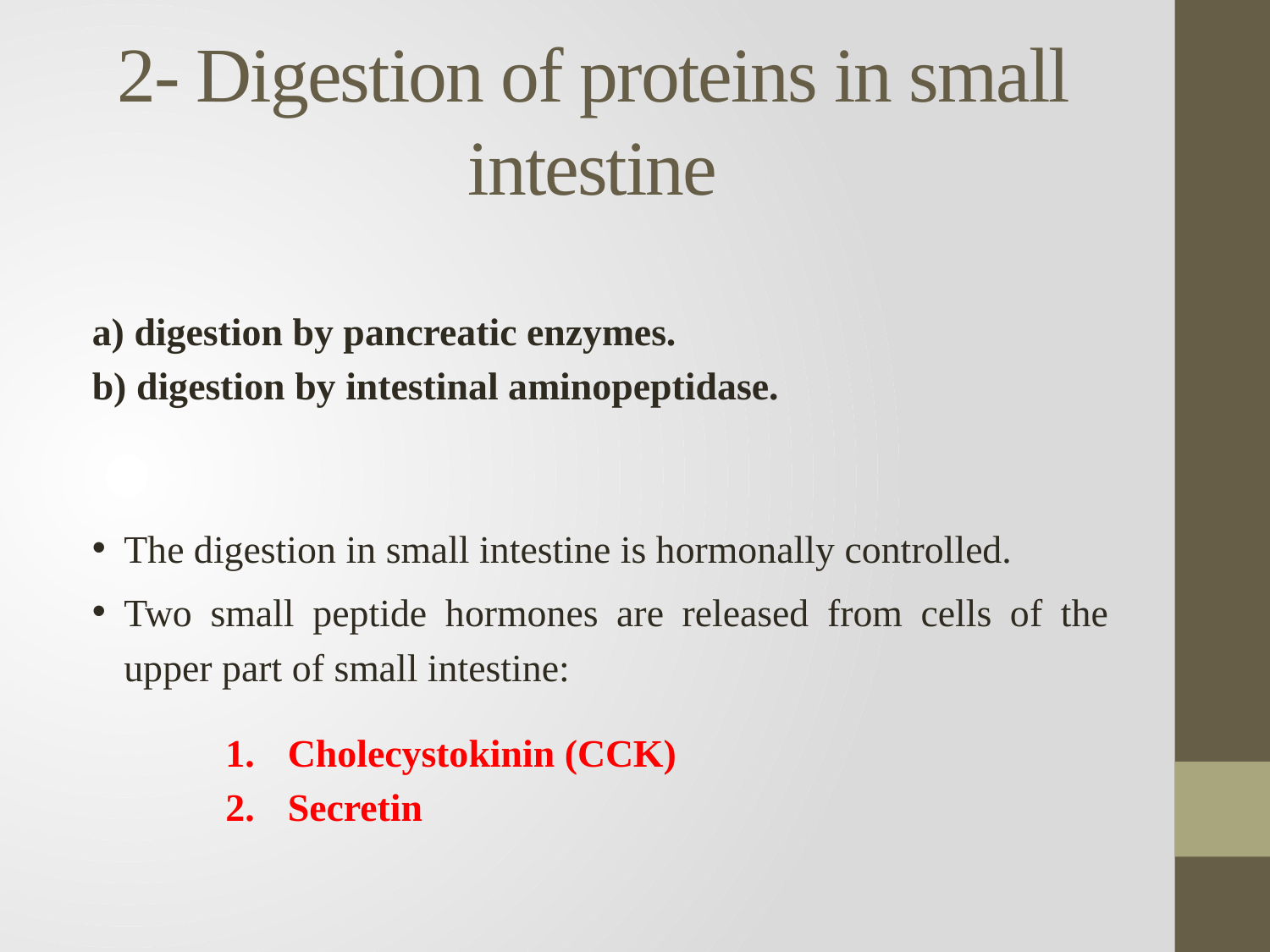

# 2- Digestion of proteins in small intestine
a) digestion by pancreatic enzymes.
b) digestion by intestinal aminopeptidase.

The digestion in small intestine is hormonally controlled.
Two small peptide hormones are released from cells of the upper part of small intestine:

Cholecystokinin (CCK)
Secretin